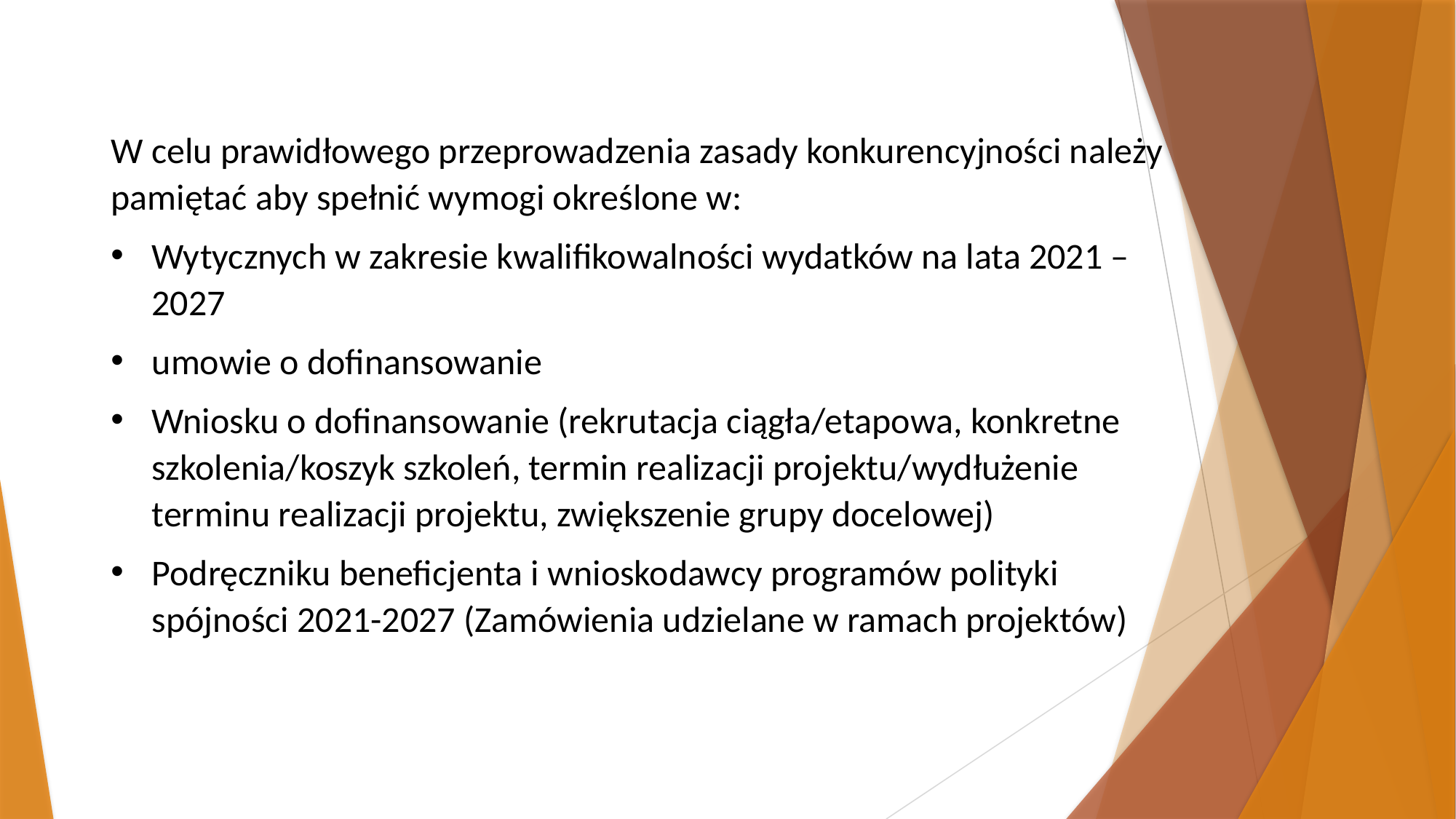

W celu prawidłowego przeprowadzenia zasady konkurencyjności należy pamiętać aby spełnić wymogi określone w:
Wytycznych w zakresie kwalifikowalności wydatków na lata 2021 – 2027
umowie o dofinansowanie
Wniosku o dofinansowanie (rekrutacja ciągła/etapowa, konkretne szkolenia/koszyk szkoleń, termin realizacji projektu/wydłużenie terminu realizacji projektu, zwiększenie grupy docelowej)
Podręczniku beneficjenta i wnioskodawcy programów polityki spójności 2021-2027 (Zamówienia udzielane w ramach projektów)